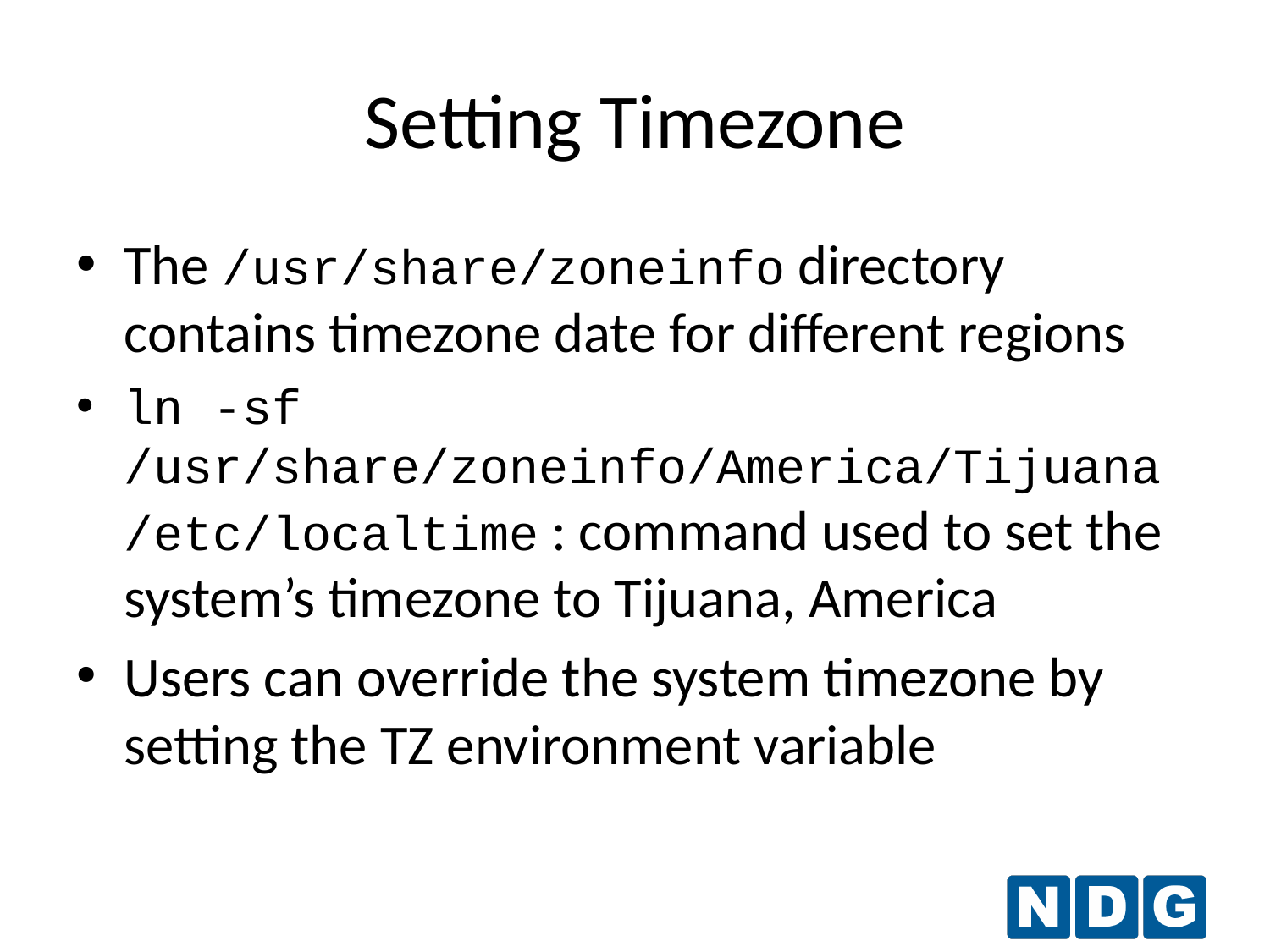

Setting Timezone
The /usr/share/zoneinfo directory contains timezone date for different regions
ln -sf /usr/share/zoneinfo/America/Tijuana /etc/localtime : command used to set the system’s timezone to Tijuana, America
Users can override the system timezone by setting the TZ environment variable